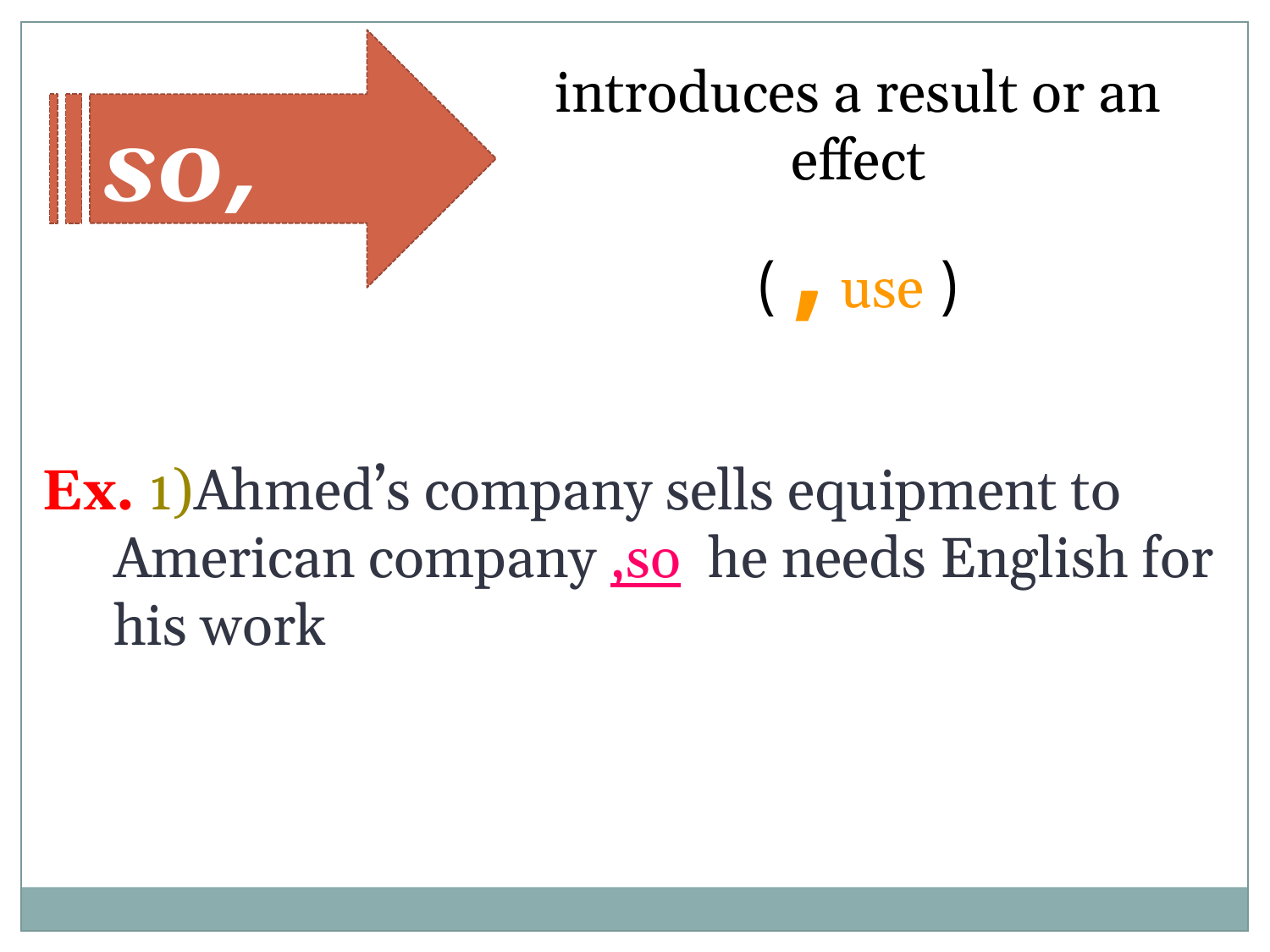

,so
introduces a result or an effect
( use , )
Ex. 1)Ahmed’s company sells equipment to American company ,so  he needs English for his work